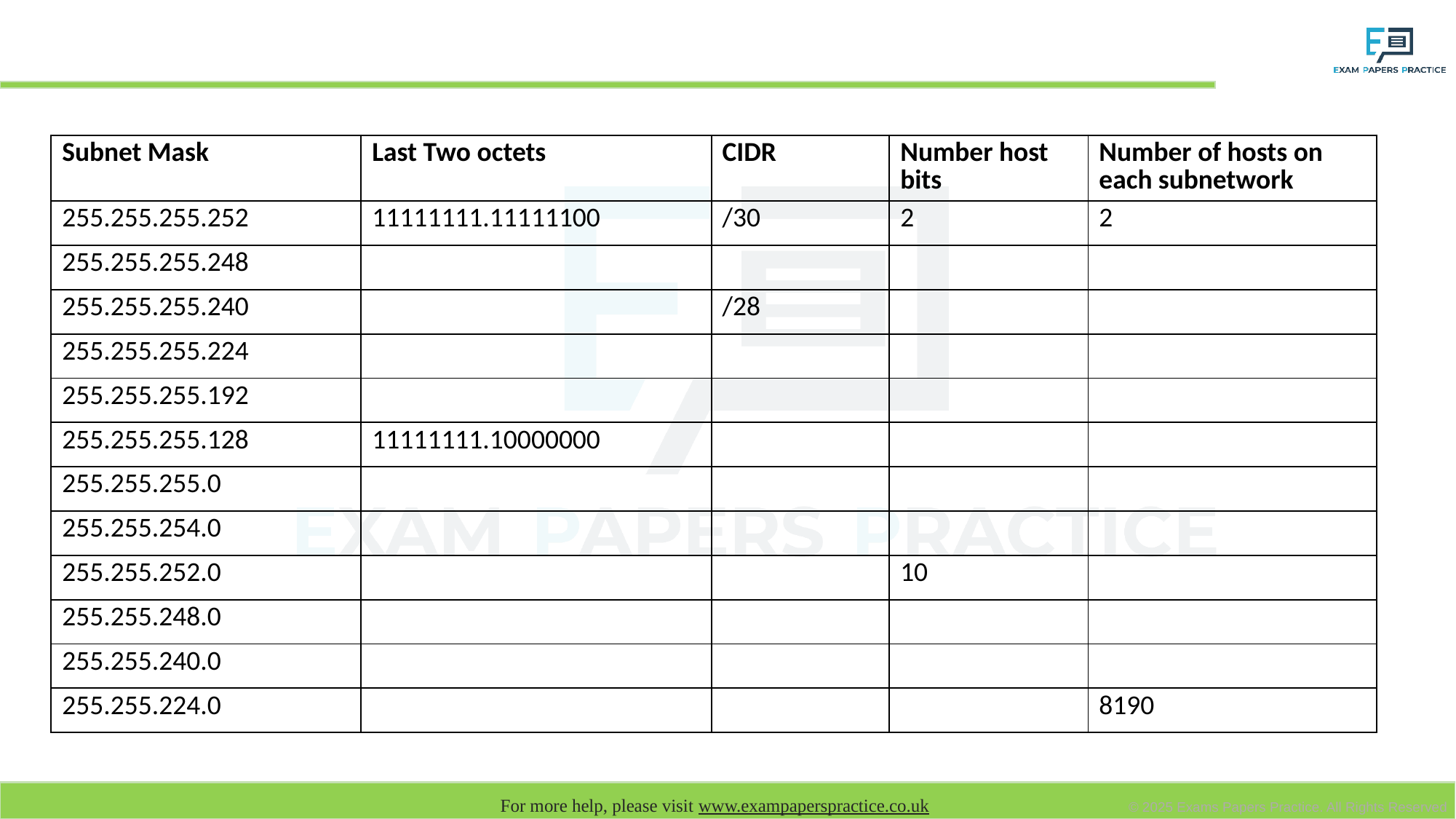

# Exercise: CIDR and subnet mask complete the table
| Subnet Mask | Last Two octets | CIDR | Number host bits | Number of hosts on each subnetwork |
| --- | --- | --- | --- | --- |
| 255.255.255.252 | 11111111.11111100 | /30 | 2 | 2 |
| 255.255.255.248 |  |  |  |  |
| 255.255.255.240 |  | /28 |  |  |
| 255.255.255.224 |  |  |  |  |
| 255.255.255.192 |  |  |  |  |
| 255.255.255.128 | 11111111.10000000 |  |  |  |
| 255.255.255.0 |  |  |  |  |
| 255.255.254.0 |  |  |  |  |
| 255.255.252.0 |  |  | 10 |  |
| 255.255.248.0 |  |  |  |  |
| 255.255.240.0 |  |  |  |  |
| 255.255.224.0 |  |  |  | 8190 |